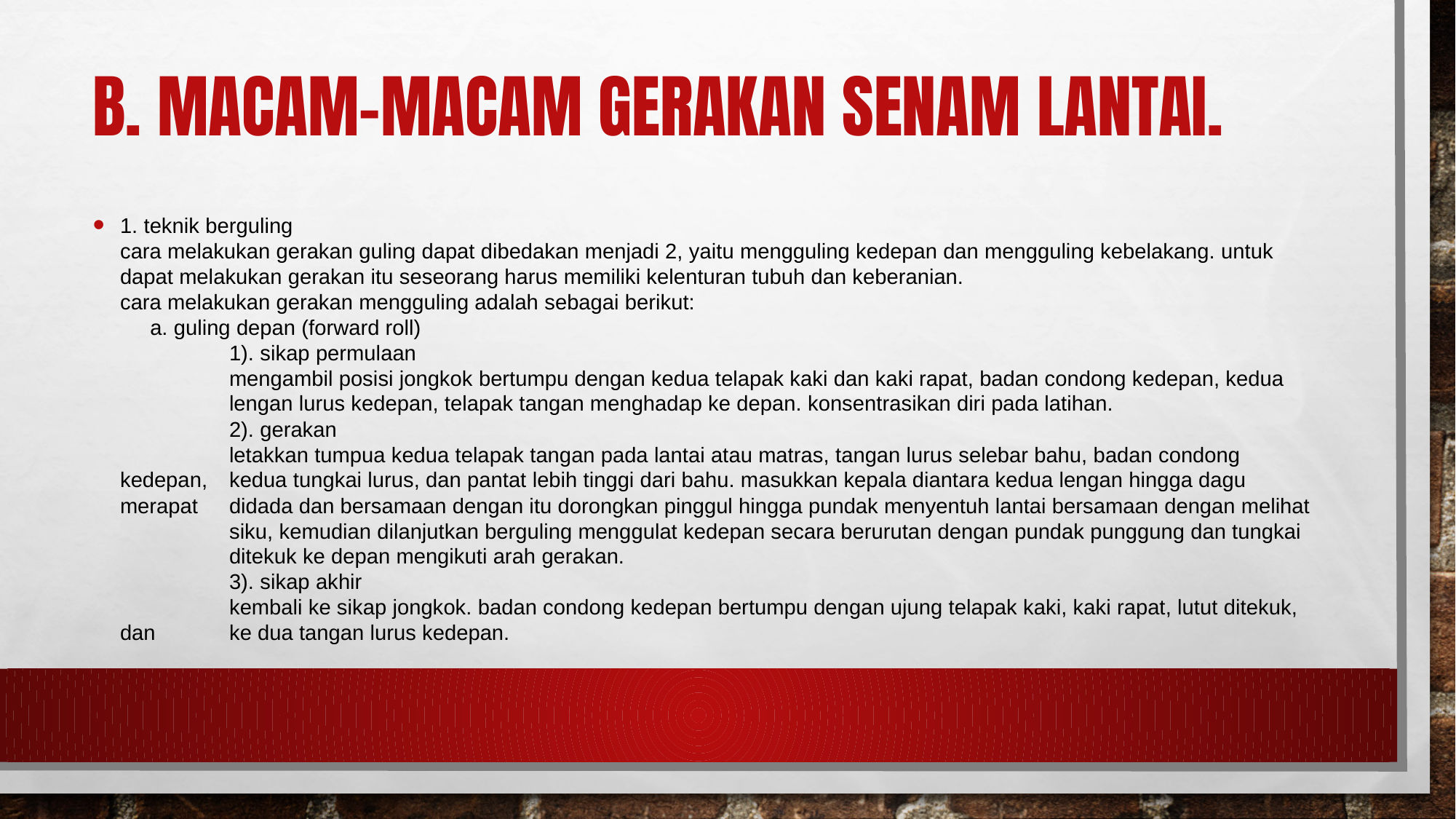

# B. Macam-macam gerakan senam lantai.
1. teknik berguling 
cara melakukan gerakan guling dapat dibedakan menjadi 2, yaitu mengguling kedepan dan mengguling kebelakang. untuk dapat melakukan gerakan itu seseorang harus memiliki kelenturan tubuh dan keberanian. 
cara melakukan gerakan mengguling adalah sebagai berikut: 
     a. guling depan (forward roll) 
	1). sikap permulaan 
	mengambil posisi jongkok bertumpu dengan kedua telapak kaki dan kaki rapat, badan condong kedepan, kedua 	lengan lurus kedepan, telapak tangan menghadap ke depan. konsentrasikan diri pada latihan. 
	2). gerakan 
	letakkan tumpua kedua telapak tangan pada lantai atau matras, tangan lurus selebar bahu, badan condong kedepan, 	kedua tungkai lurus, dan pantat lebih tinggi dari bahu. masukkan kepala diantara kedua lengan hingga dagu merapat 	didada dan bersamaan dengan itu dorongkan pinggul hingga pundak menyentuh lantai bersamaan dengan melihat 	siku, kemudian dilanjutkan berguling menggulat kedepan secara berurutan dengan pundak punggung dan tungkai 	ditekuk ke depan mengikuti arah gerakan. 
	3). sikap akhir 
	kembali ke sikap jongkok. badan condong kedepan bertumpu dengan ujung telapak kaki, kaki rapat, lutut ditekuk, dan 	ke dua tangan lurus kedepan.